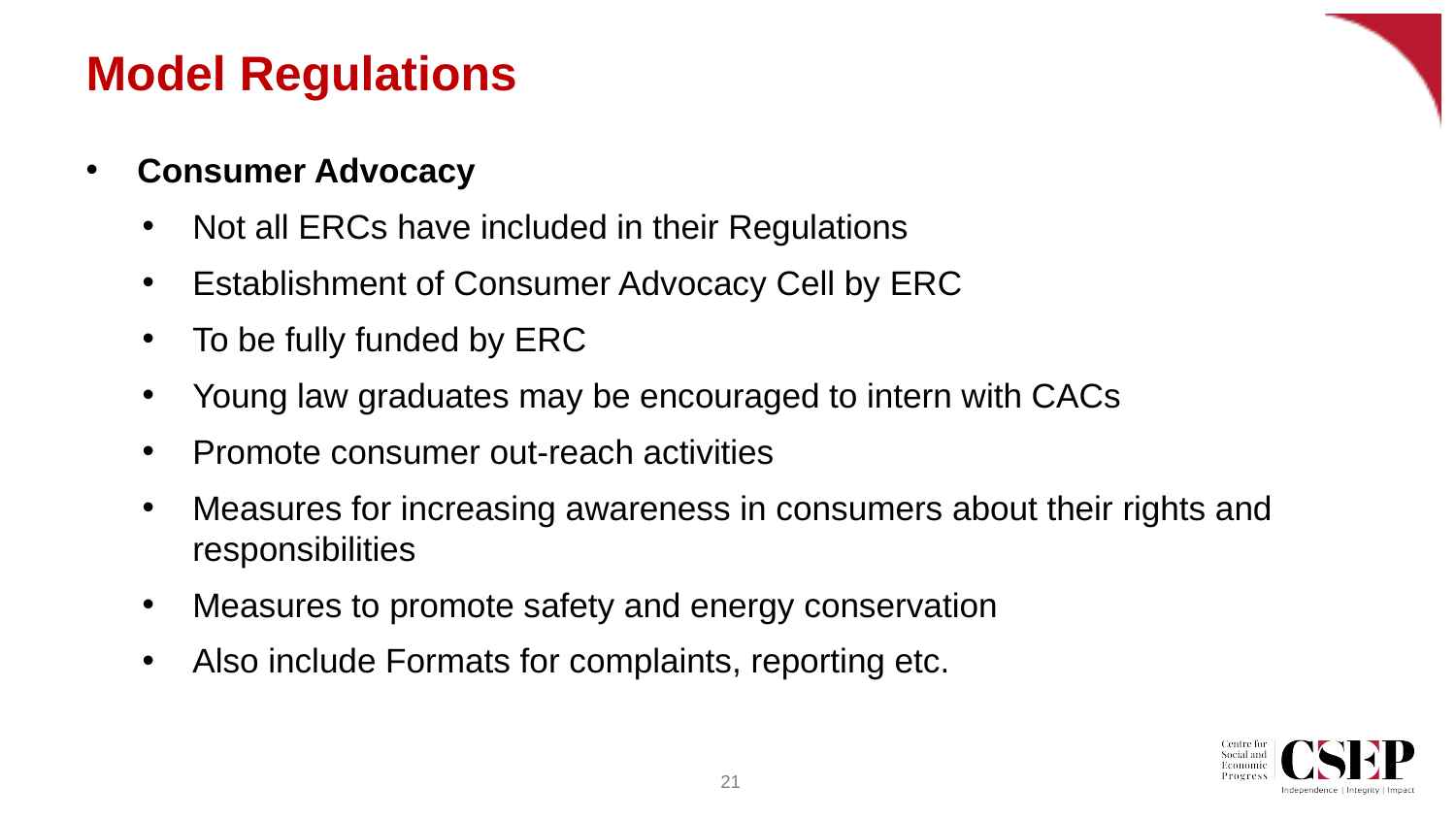

# Model Regulations
Consumer Advocacy
Not all ERCs have included in their Regulations
Establishment of Consumer Advocacy Cell by ERC
To be fully funded by ERC
Young law graduates may be encouraged to intern with CACs
Promote consumer out-reach activities
Measures for increasing awareness in consumers about their rights and responsibilities
Measures to promote safety and energy conservation
Also include Formats for complaints, reporting etc.